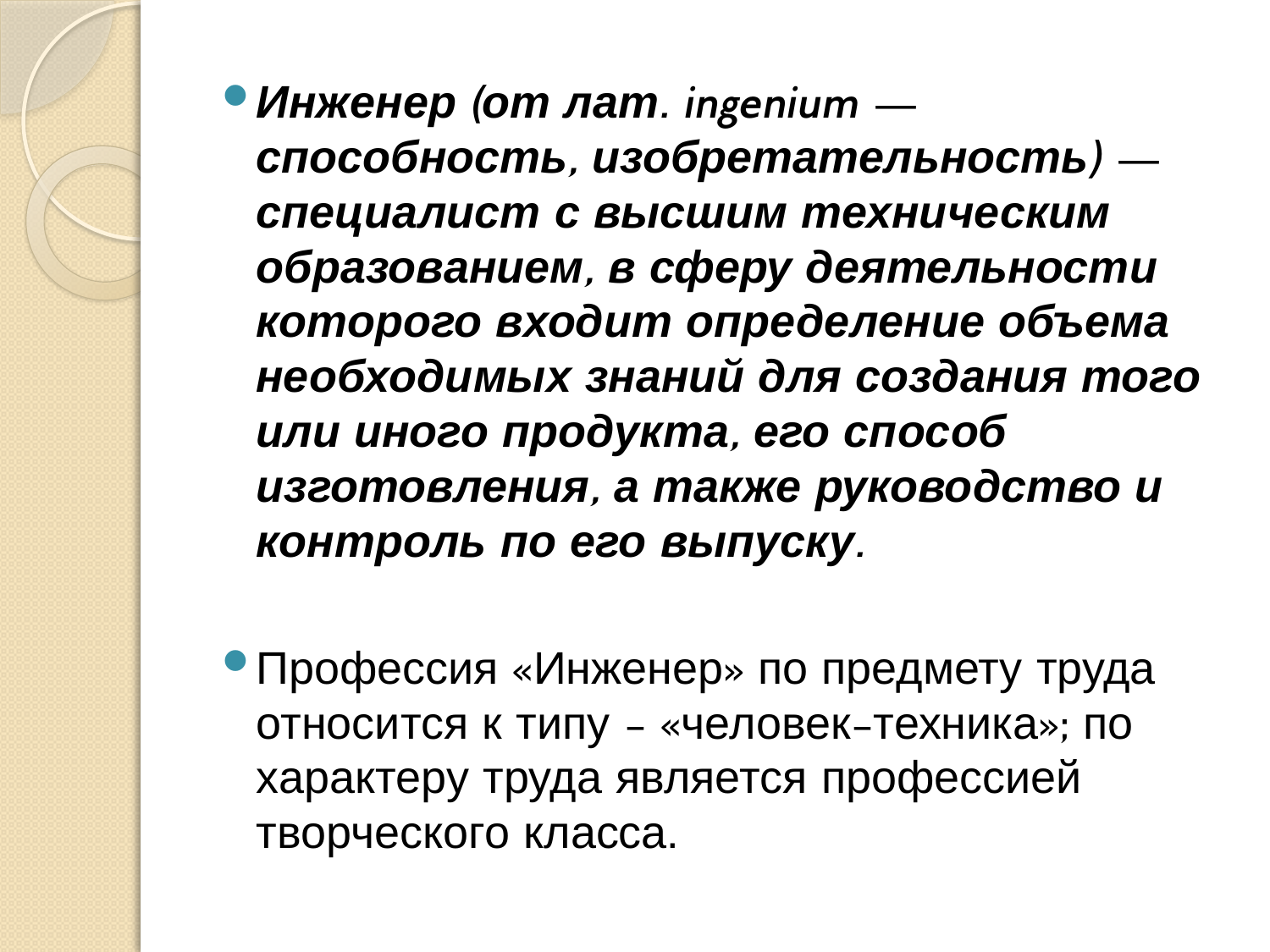

Инженер (от лат. ingenium — способность, изобретательность) — специалист с высшим техническим образованием, в сферу деятельности которого входит определение объема необходимых знаний для создания того или иного продукта, его способ изготовления, а также руководство и контроль по его выпуску.

Профессия «Инженер» по предмету труда относится к типу – «человек–техника»; по характеру труда является профессией творческого класса.